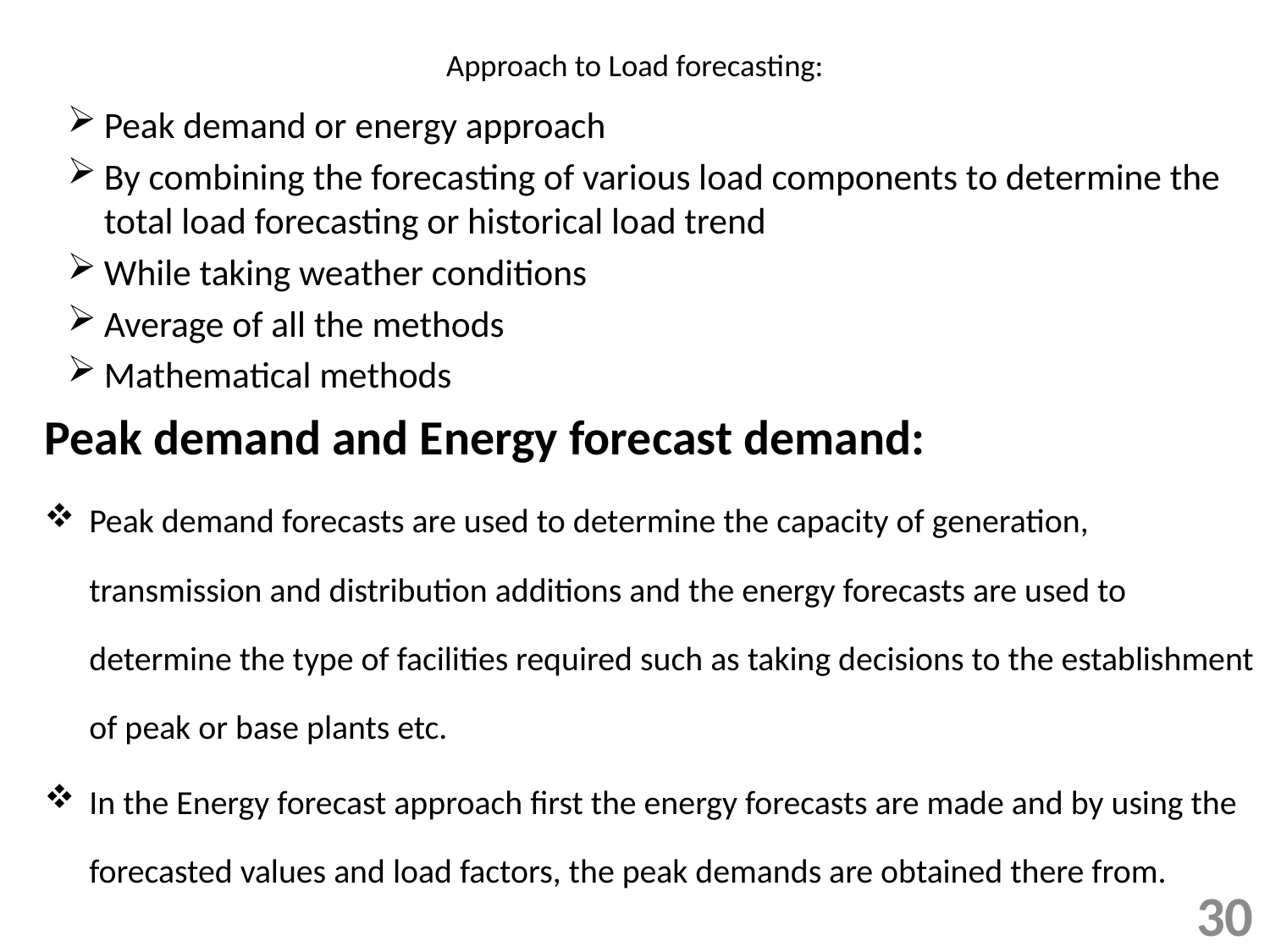

# Approach to Load forecasting:
Peak demand or energy approach
By combining the forecasting of various load components to determine the total load forecasting or historical load trend
While taking weather conditions
Average of all the methods
Mathematical methods
Peak demand and Energy forecast demand:
Peak demand forecasts are used to determine the capacity of generation, transmission and distribution additions and the energy forecasts are used to determine the type of facilities required such as taking decisions to the establishment of peak or base plants etc.
In the Energy forecast approach first the energy forecasts are made and by using the forecasted values and load factors, the peak demands are obtained there from.
30